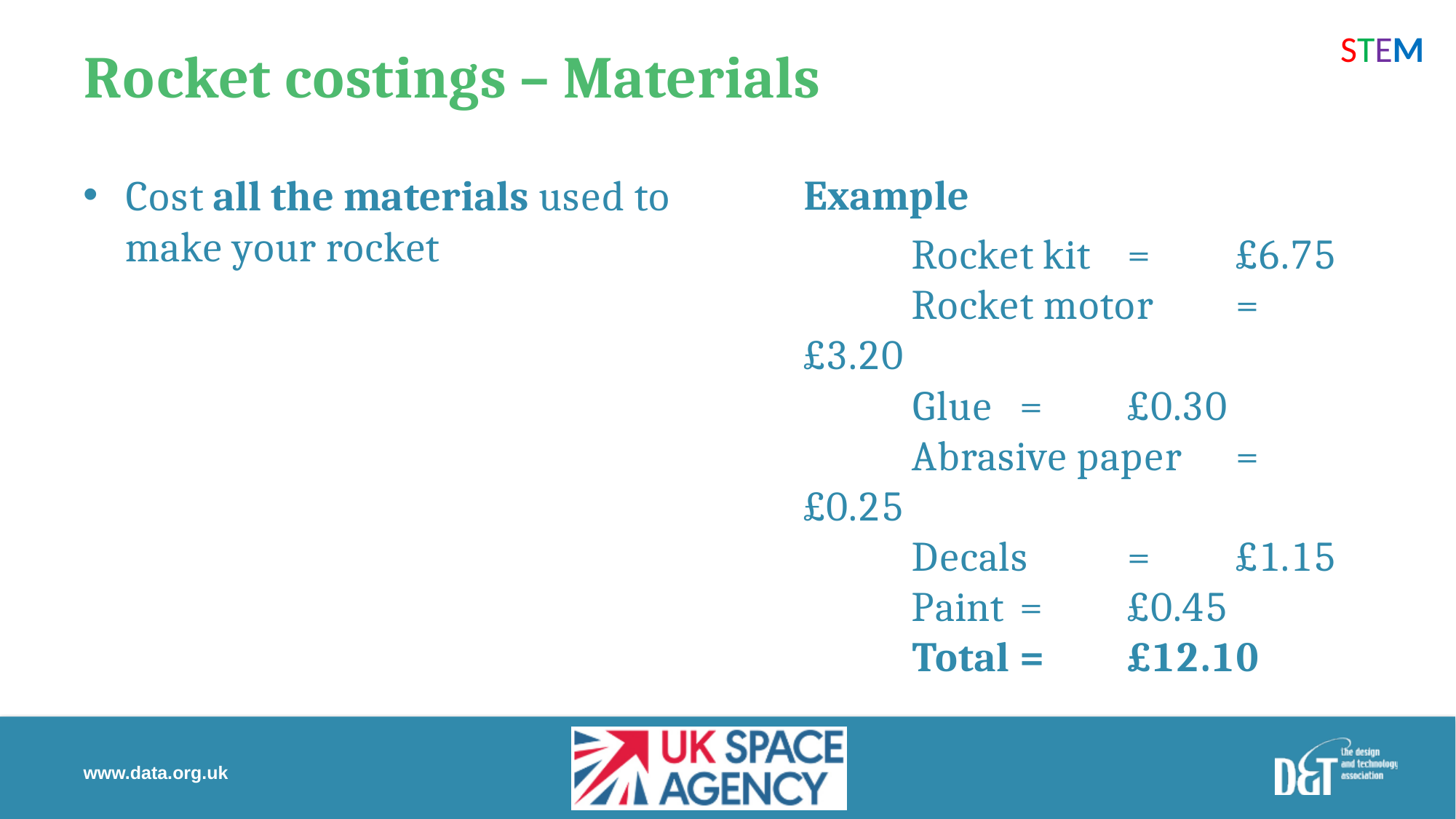

STEM
# Rocket costings – Materials
Cost all the materials used to make your rocket
Example
	Rocket kit	=	£6.75
	Rocket motor	=	£3.20
	Glue	=	£0.30
	Abrasive paper	=	£0.25
	Decals	=	£1.15
	Paint	=	£0.45
	Total	=	£12.10